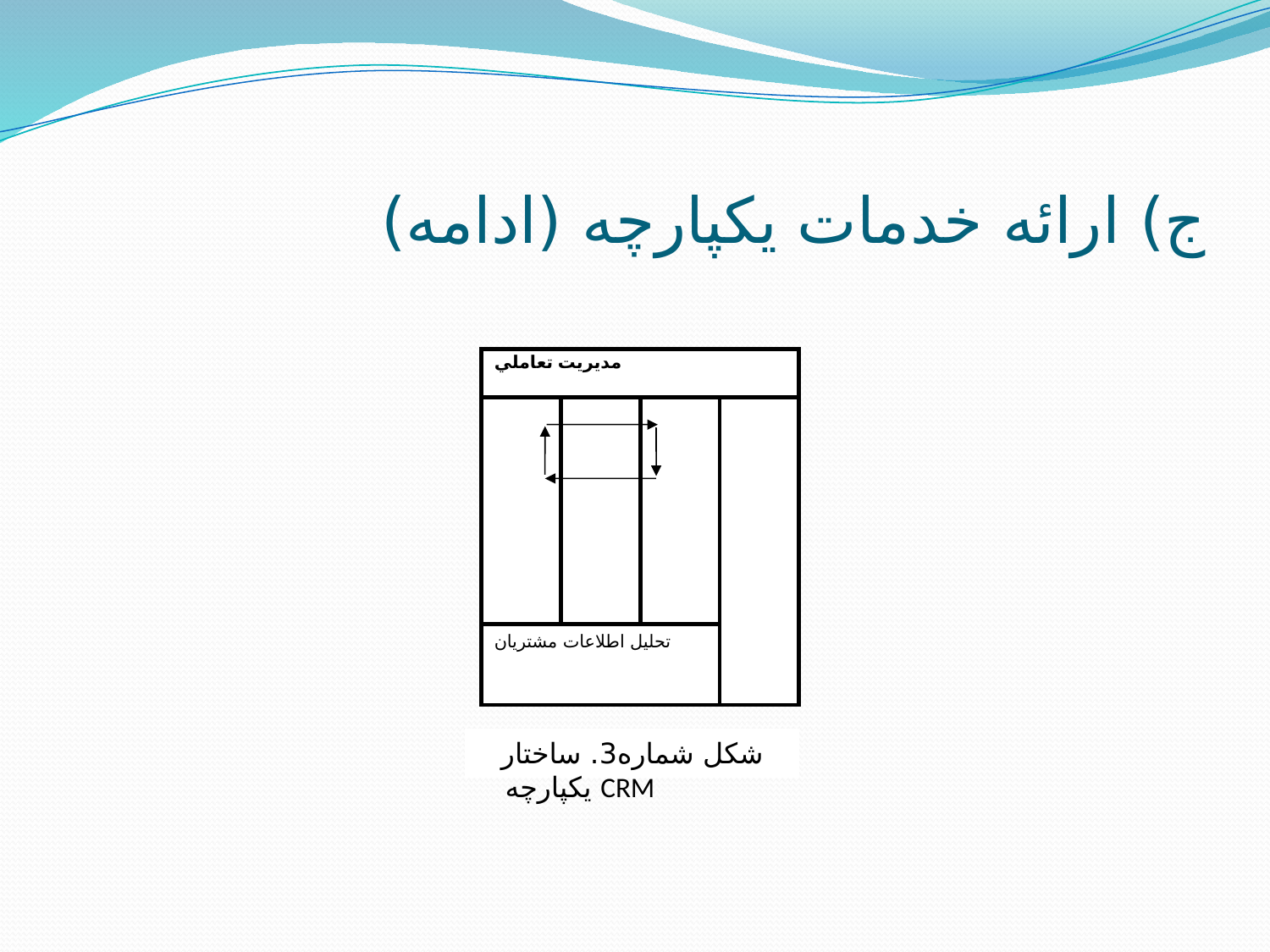

# ج) ارائه خدمات يكپارچه (ادامه)

مديريت تعاملي

تحليل اطلاعات مشتريان

شکل شماره3. ساختار يکپارچه CRM